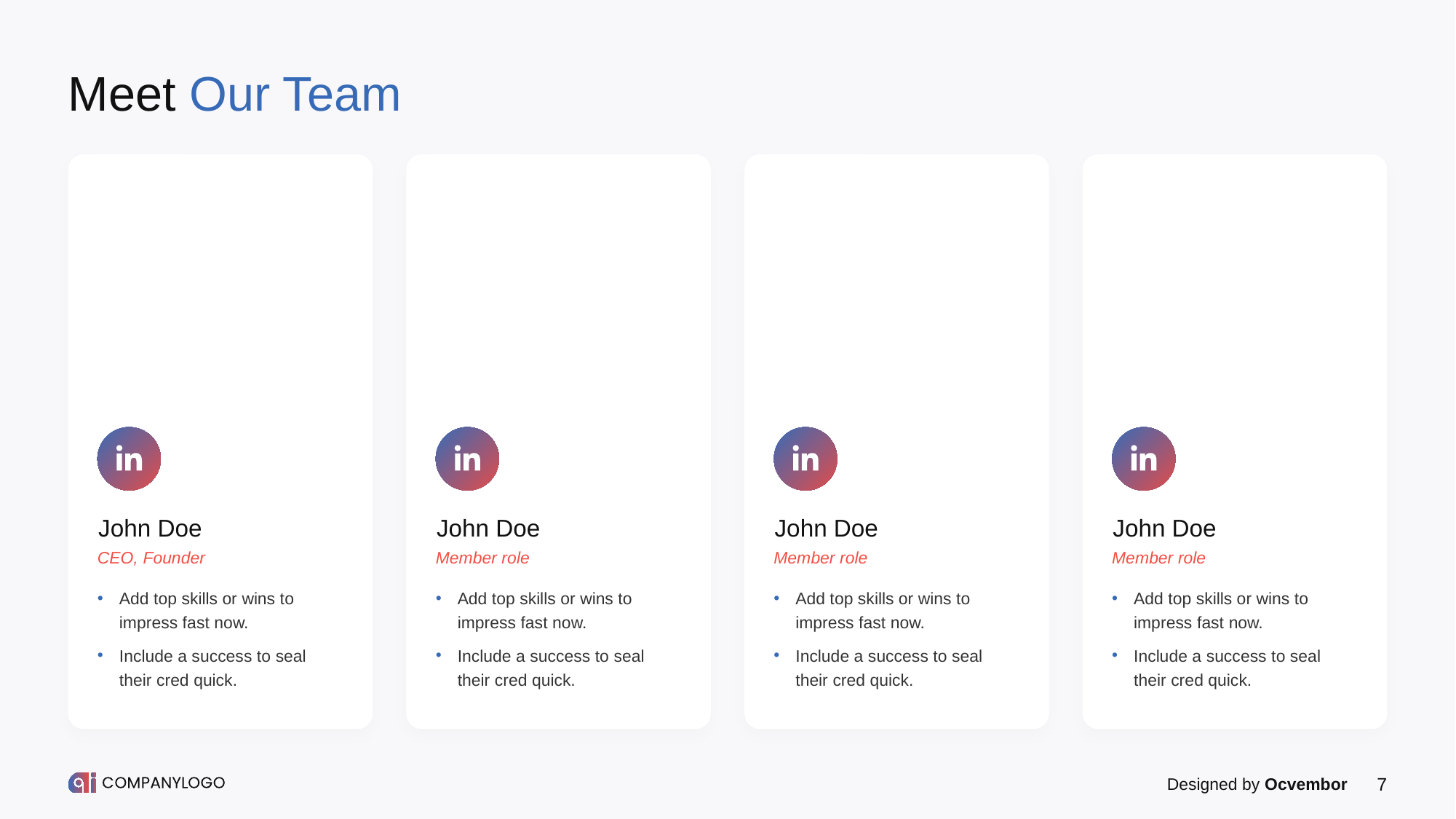

# Meet Our Team

John Doe
John Doe
John Doe
John Doe
CEO, Founder
Member role
Member role
Member role
Add top skills or wins to impress fast now.
Include a success to seal their cred quick.
Add top skills or wins to impress fast now.
Include a success to seal their cred quick.
Add top skills or wins to impress fast now.
Include a success to seal their cred quick.
Add top skills or wins to impress fast now.
Include a success to seal their cred quick.